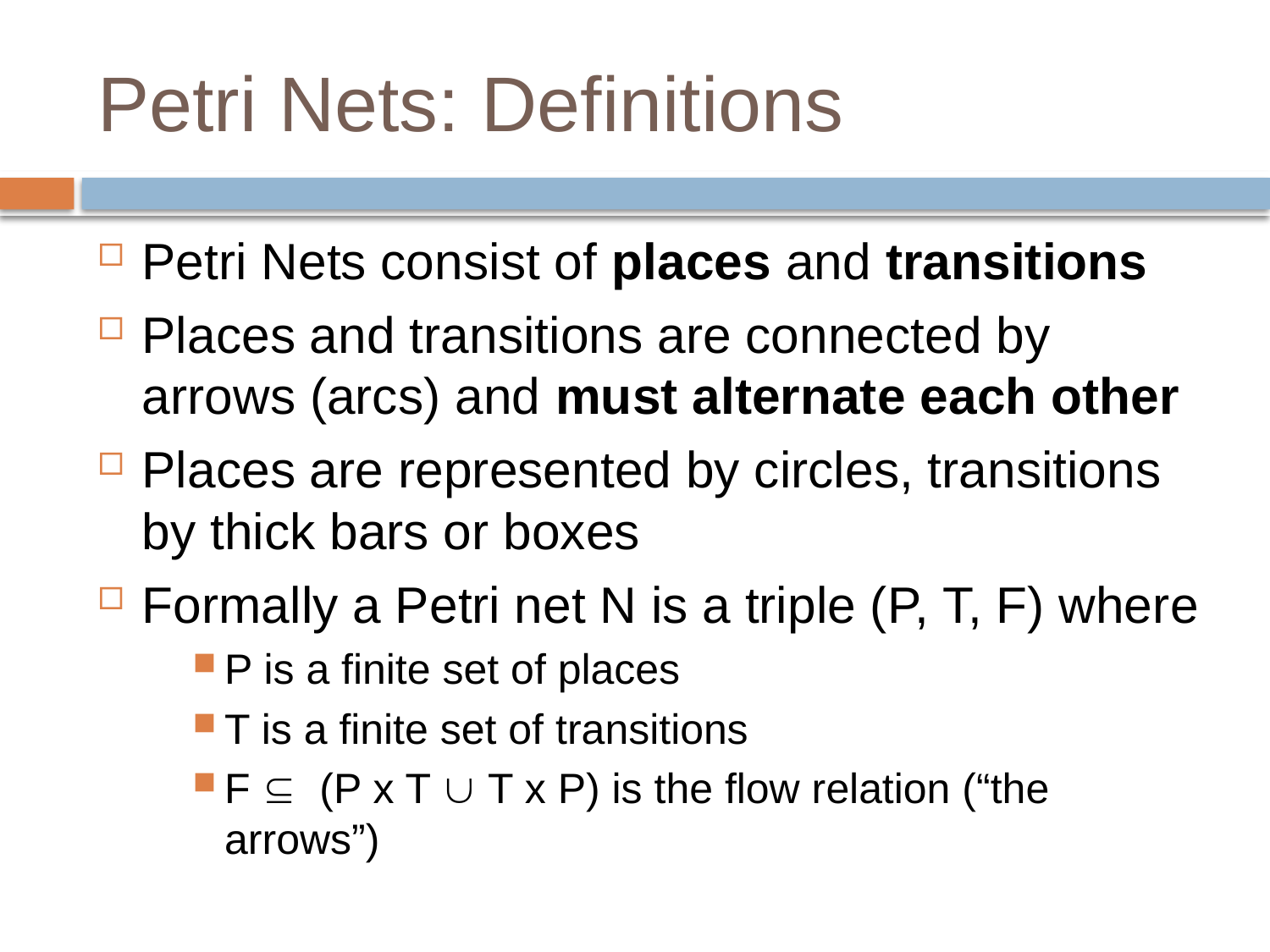

# Petri Nets: Definitions
Petri Nets consist of places and transitions
Places and transitions are connected by arrows (arcs) and must alternate each other
Places are represented by circles, transitions by thick bars or boxes
Formally a Petri net N is a triple (P, T, F) where
P is a finite set of places
T is a finite set of transitions
F ⊆  (P x T ∪ T x P) is the flow relation (“the arrows”)